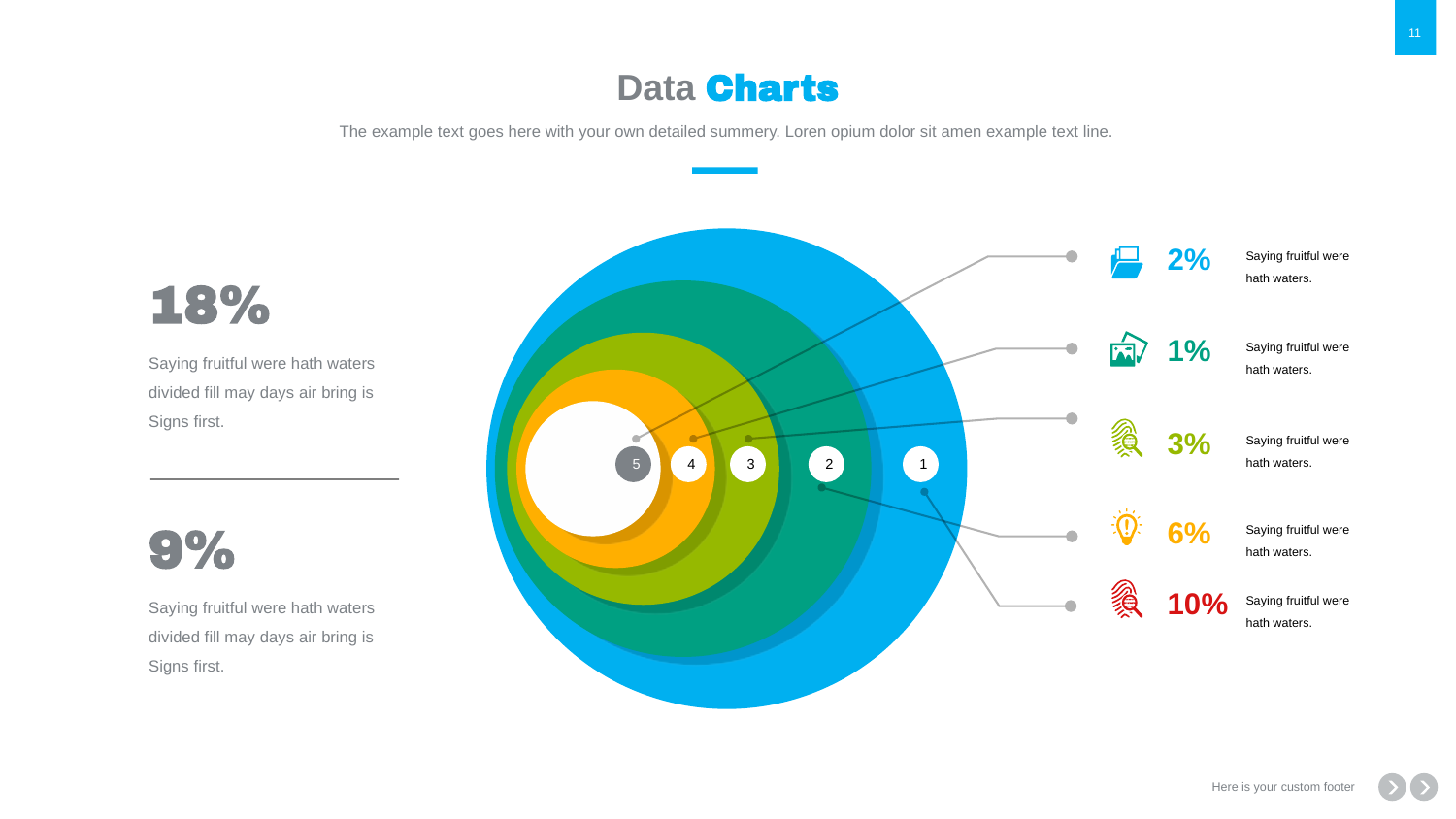

# Data Charts
The example text goes here with your own detailed summery. Loren opium dolor sit amen example text line.

2%
Saying fruitful were hath waters.

18%

1%
Saying fruitful were hath waters.

Saying fruitful were hath waters divided fill may days air bring is Signs first.

3%
Saying fruitful were hath waters.

5

4

3

2

1

6%

Saying fruitful were hath waters.
9%
10%

Saying fruitful were hath waters.
Saying fruitful were hath waters divided fill may days air bring is Signs first.
Here is your custom footer